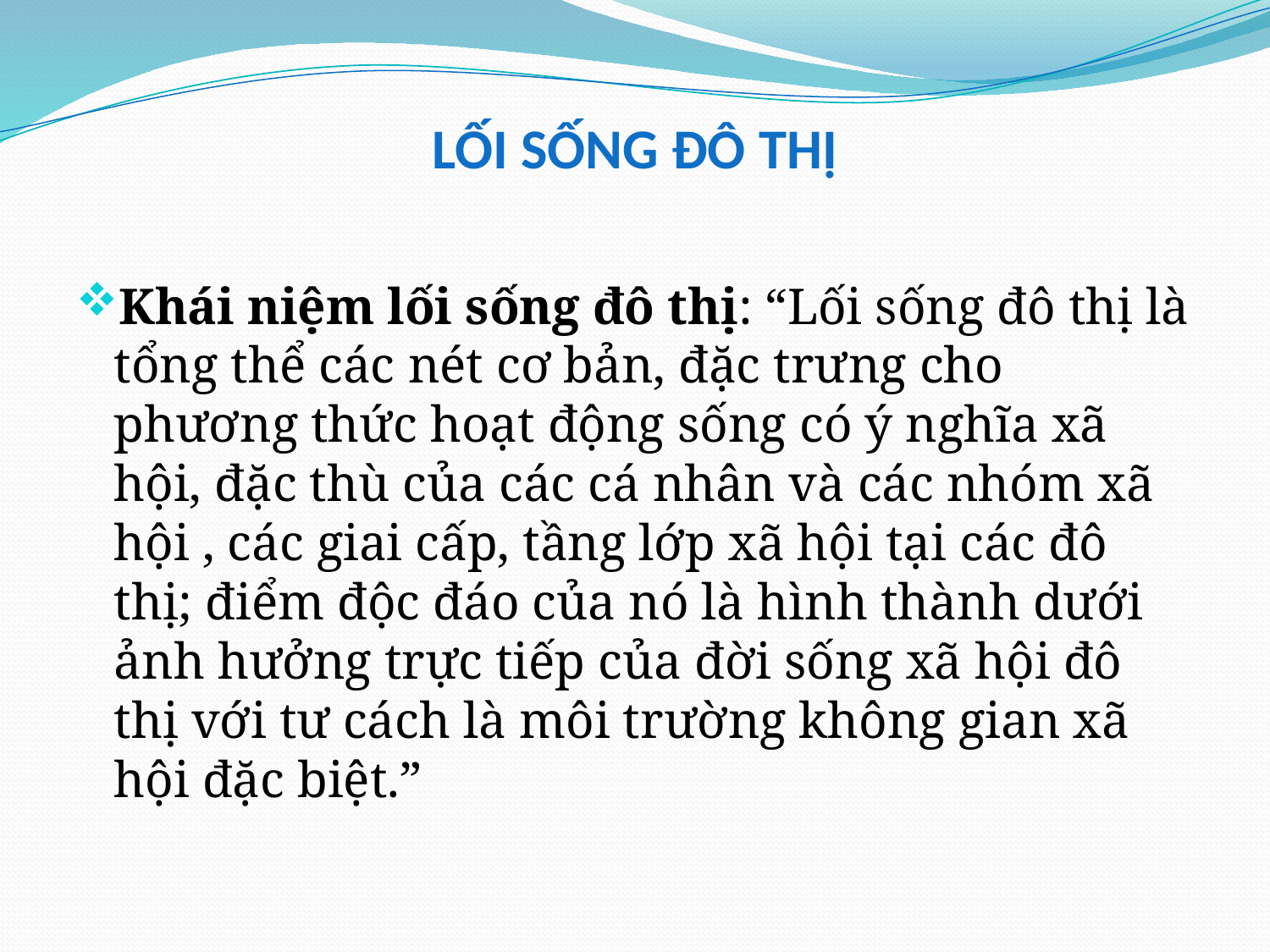

# LỐI SỐNG ĐÔ THỊ
Khái niệm lối sống đô thị: “Lối sống đô thị là tổng thể các nét cơ bản, đặc trưng cho phương thức hoạt động sống có ý nghĩa xã hội, đặc thù của các cá nhân và các nhóm xã hội , các giai cấp, tầng lớp xã hội tại các đô thị; điểm độc đáo của nó là hình thành dưới ảnh hưởng trực tiếp của đời sống xã hội đô thị với tư cách là môi trường không gian xã hội đặc biệt.”